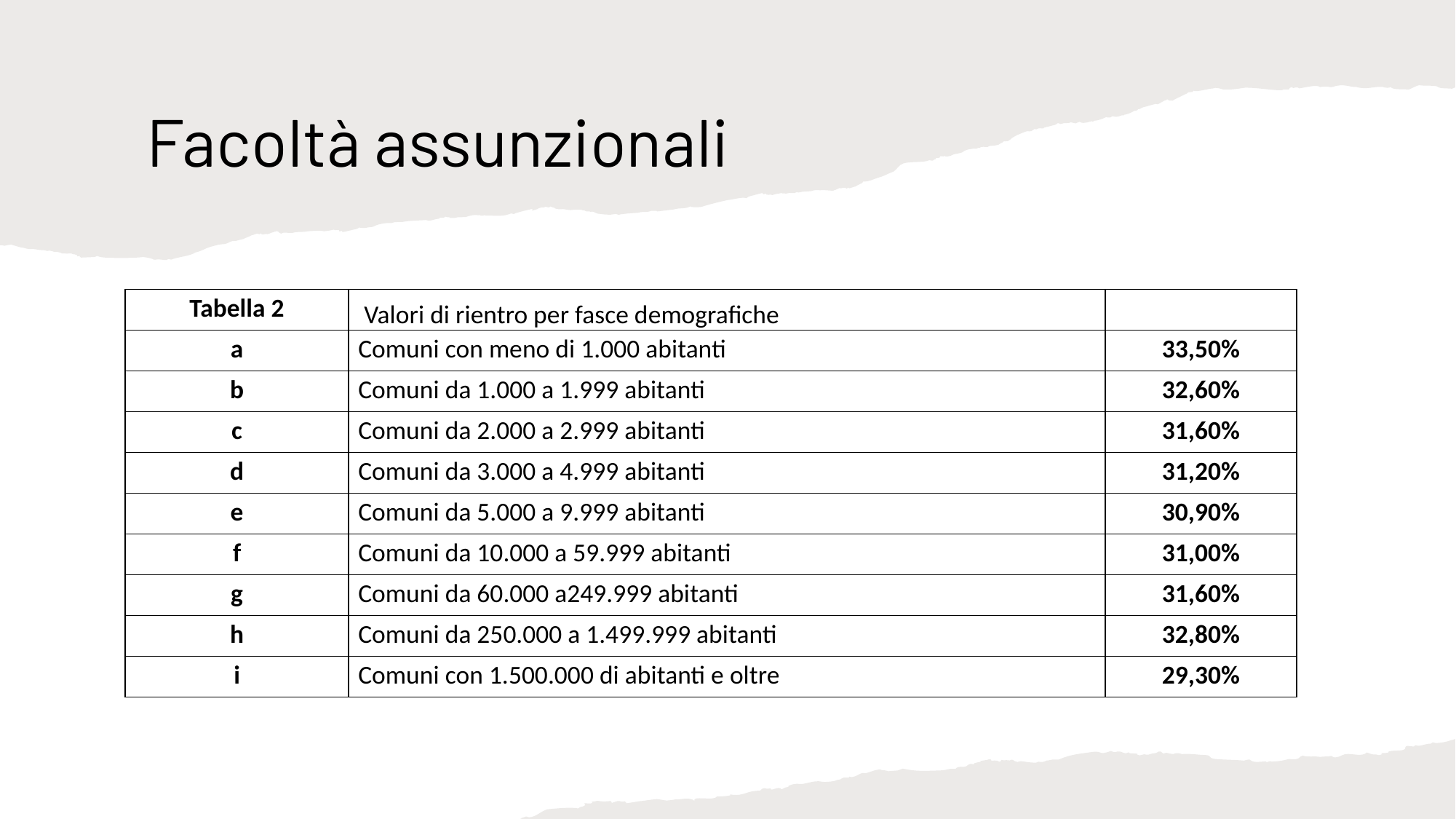

# Facoltà assunzionali
| Tabella 2 | Valori di rientro per fasce demografiche |  |
| --- | --- | --- |
| a | Comuni con meno di 1.000 abitanti | 33,50% |
| b | Comuni da 1.000 a 1.999 abitanti | 32,60% |
| c | Comuni da 2.000 a 2.999 abitanti | 31,60% |
| d | Comuni da 3.000 a 4.999 abitanti | 31,20% |
| e | Comuni da 5.000 a 9.999 abitanti | 30,90% |
| f | Comuni da 10.000 a 59.999 abitanti | 31,00% |
| g | Comuni da 60.000 a249.999 abitanti | 31,60% |
| h | Comuni da 250.000 a 1.499.999 abitanti | 32,80% |
| i | Comuni con 1.500.000 di abitanti e oltre | 29,30% |